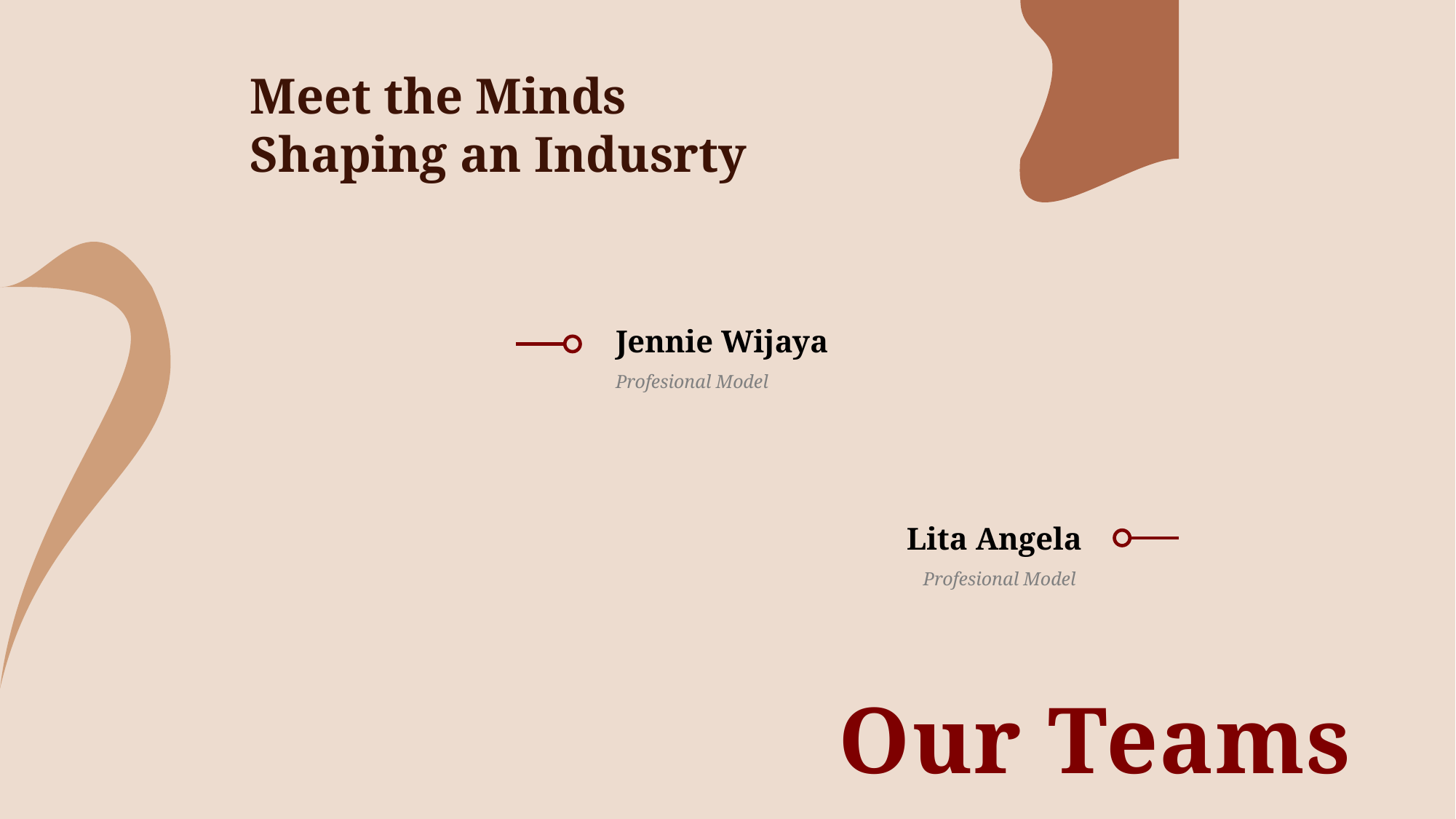

Meet the Minds Shaping an Indusrty

Jennie Wijaya

Profesional Model
Lita Angela

Profesional Model
Our Teams